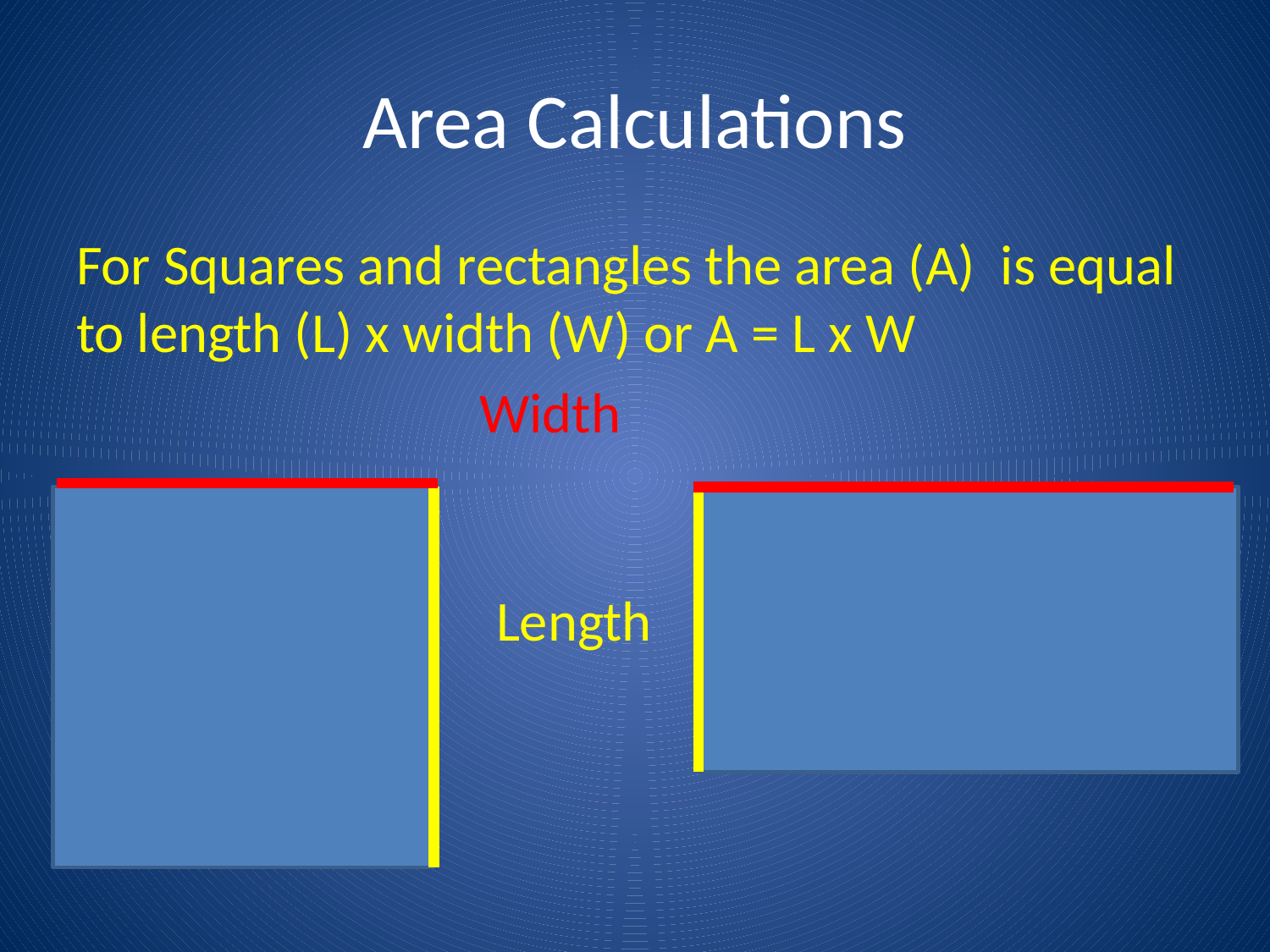

# Area Calculations
For Squares and rectangles the area (A)  is equal to length (L) x width (W) or A = L x W
Width

Length